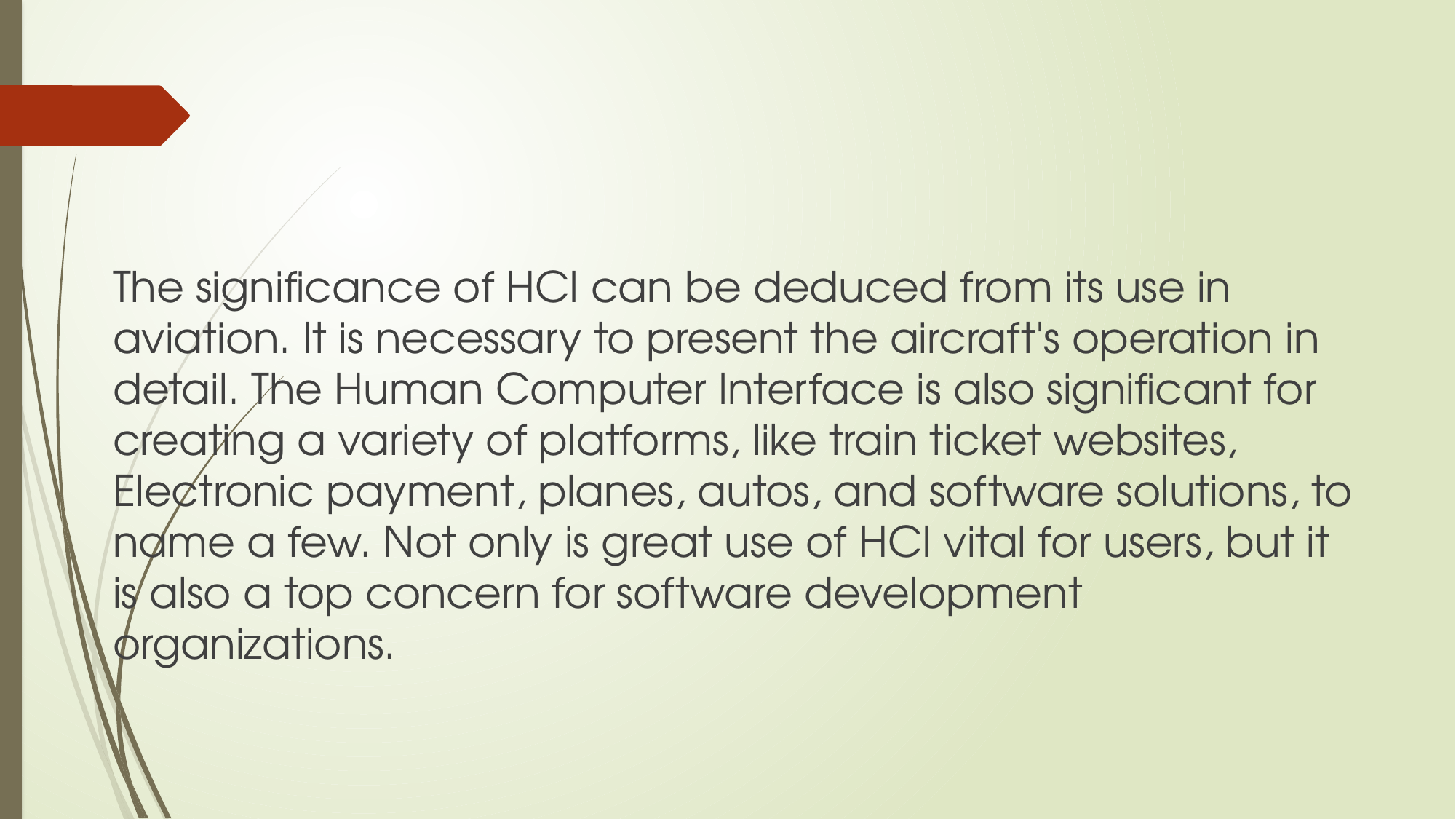

#
The significance of HCI can be deduced from its use in aviation. It is necessary to present the aircraft's operation in detail. The Human Computer Interface is also significant for creating a variety of platforms, like train ticket websites, Electronic payment, planes, autos, and software solutions, to name a few. Not only is great use of HCI vital for users, but it is also a top concern for software development organizations.